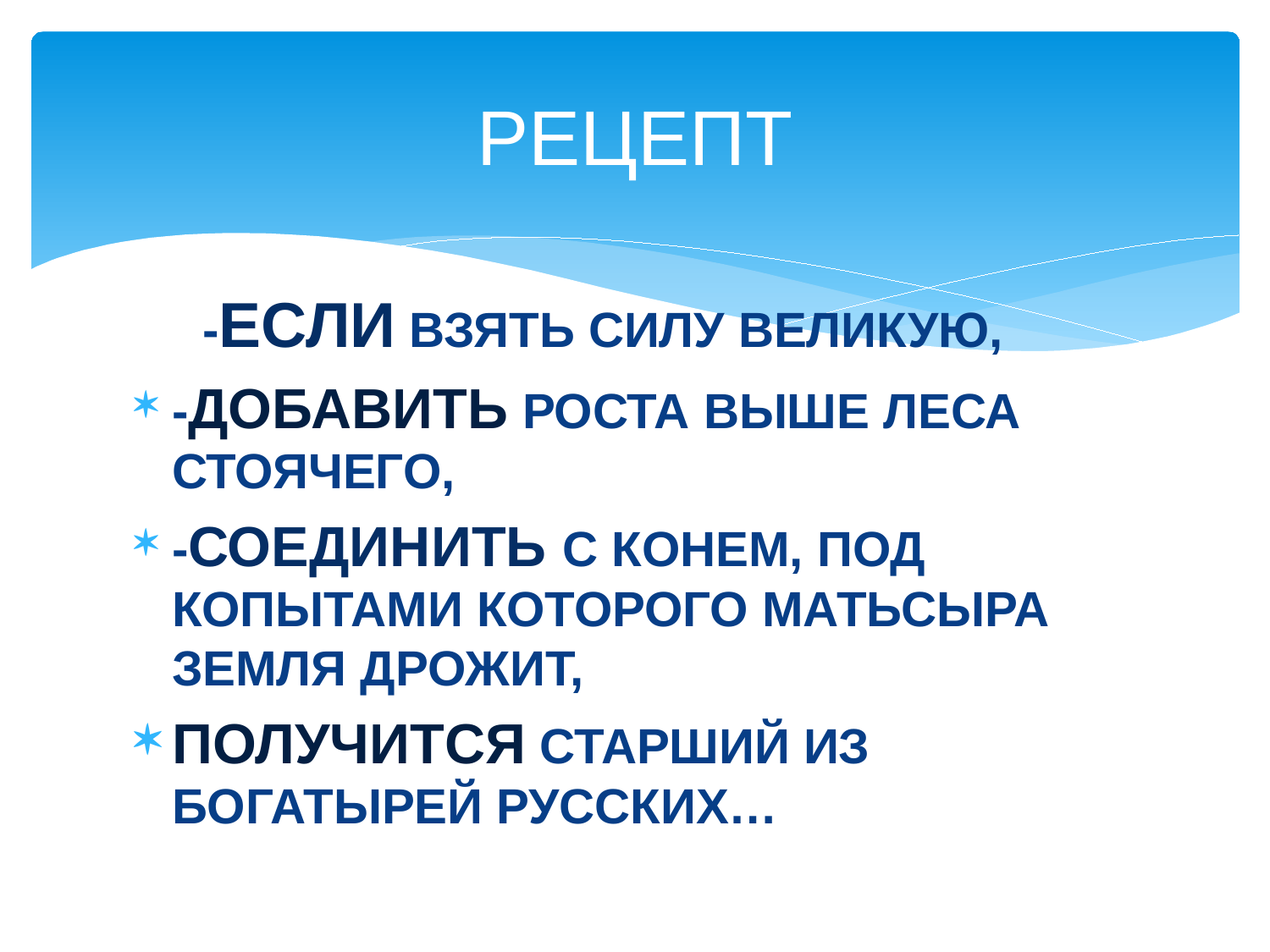

# РЕЦЕПТ

     -ЕСЛИ ВЗЯТЬ СИЛУ ВЕЛИКУЮ,
-ДОБАВИТЬ РОСТА ВЫШЕ ЛЕСА СТОЯЧЕГО,
-СОЕДИНИТЬ С КОНЕМ, ПОД КОПЫТАМИ КОТОРОГО МАТЬСЫРА ЗЕМЛЯ ДРОЖИТ,
ПОЛУЧИТСЯ СТАРШИЙ ИЗ БОГАТЫРЕЙ РУССКИХ…